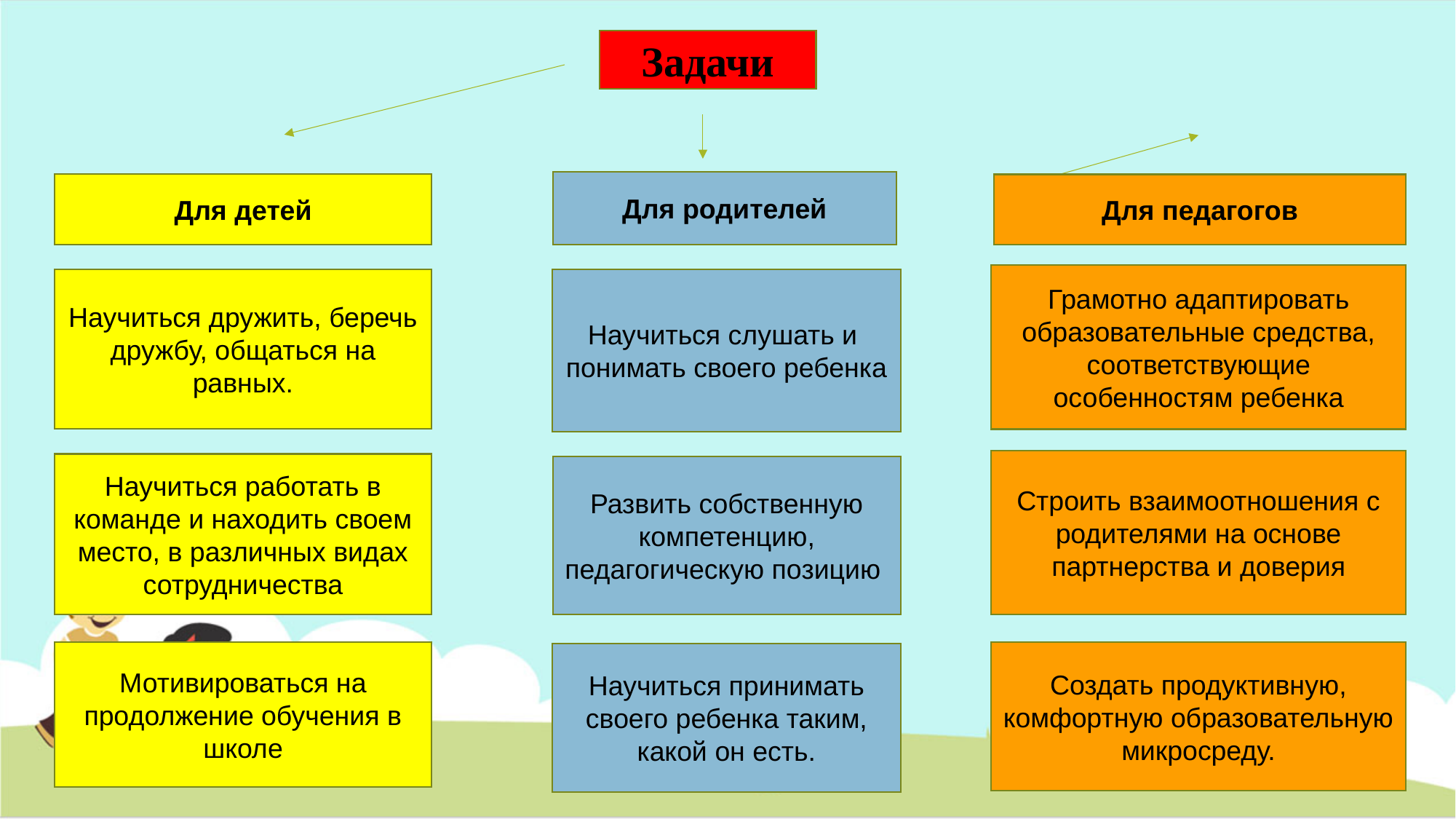

Задачи
Для родителей
Для детей
Для педагогов
#
Грамотно адаптировать образовательные средства, соответствующие особенностям ребенка
Научиться дружить, беречь дружбу, общаться на равных.
Научиться слушать и  понимать своего ребенка
Строить взаимоотношения с родителями на основе партнерства и доверия
Научиться работать в команде и находить своем место, в различных видах сотрудничества
Развить собственную компетенцию, педагогическую позицию

Создать продуктивную, комфортную образовательную микросреду.
Мотивироваться на продолжение обучения в школе
Научиться принимать своего ребенка таким, какой он есть.